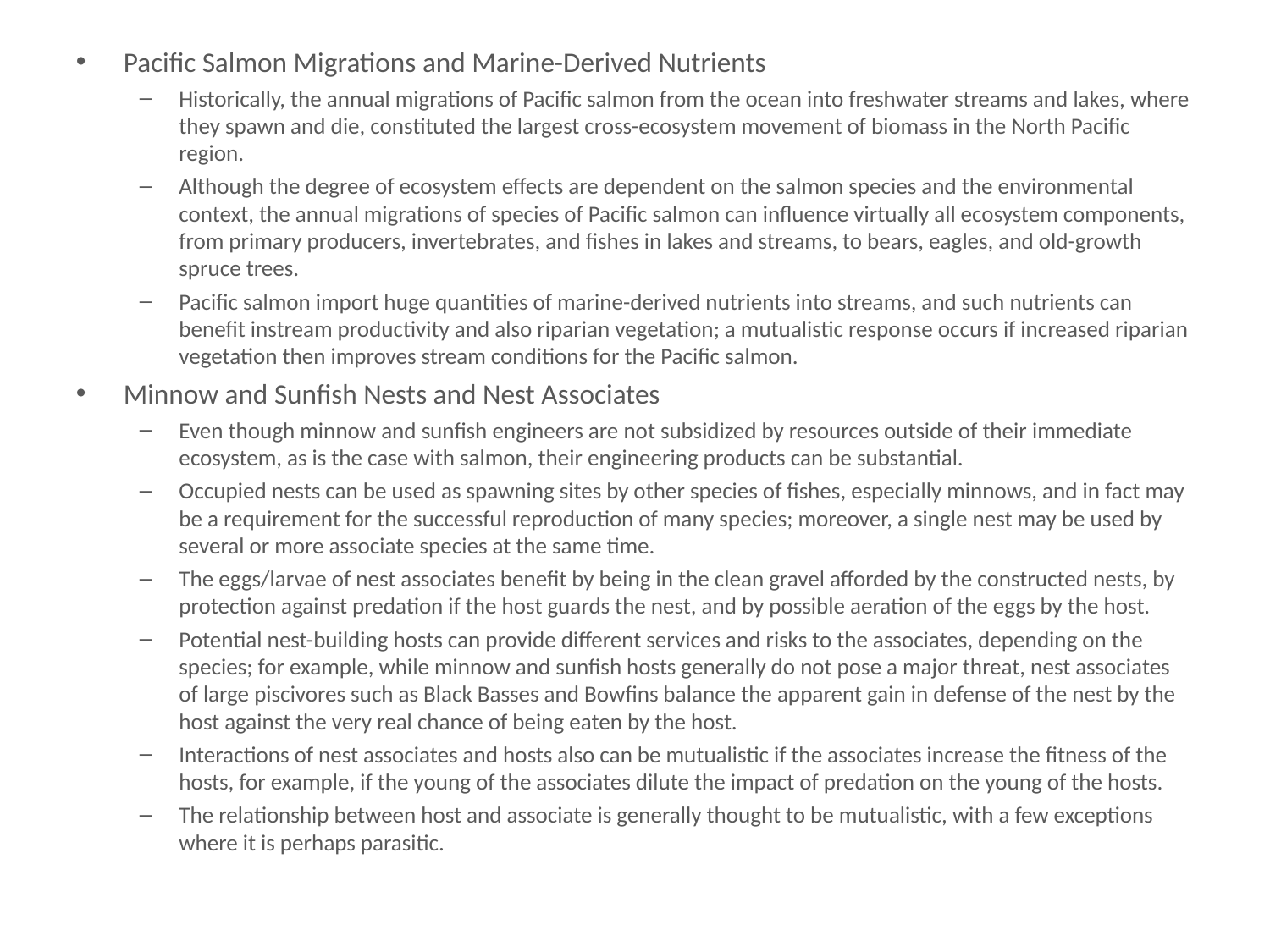

# Pacific Salmon Migrations and Marine-Derived Nutrients
Pacific Salmon Migrations and Marine-Derived Nutrients
Historically, the annual migrations of Pacific salmon from the ocean into freshwater streams and lakes, where they spawn and die, constituted the largest cross-ecosystem movement of biomass in the North Pacific region.
Although the degree of ecosystem effects are dependent on the salmon species and the environmental context, the annual migrations of species of Pacific salmon can influence virtually all ecosystem components, from primary producers, invertebrates, and fishes in lakes and streams, to bears, eagles, and old-growth spruce trees.
Pacific salmon import huge quantities of marine-derived nutrients into streams, and such nutrients can benefit instream productivity and also riparian vegetation; a mutualistic response occurs if increased riparian vegetation then improves stream conditions for the Pacific salmon.
Minnow and Sunfish Nests and Nest Associates
Even though minnow and sunfish engineers are not subsidized by resources outside of their immediate ecosystem, as is the case with salmon, their engineering products can be substantial.
Occupied nests can be used as spawning sites by other species of fishes, especially minnows, and in fact may be a requirement for the successful reproduction of many species; moreover, a single nest may be used by several or more associate species at the same time.
The eggs/larvae of nest associates benefit by being in the clean gravel afforded by the constructed nests, by protection against predation if the host guards the nest, and by possible aeration of the eggs by the host.
Potential nest-building hosts can provide different services and risks to the associates, depending on the species; for example, while minnow and sunfish hosts generally do not pose a major threat, nest associates of large piscivores such as Black Basses and Bowfins balance the apparent gain in defense of the nest by the host against the very real chance of being eaten by the host.
Interactions of nest associates and hosts also can be mutualistic if the associates increase the fitness of the hosts, for example, if the young of the associates dilute the impact of predation on the young of the hosts.
The relationship between host and associate is generally thought to be mutualistic, with a few exceptions where it is perhaps parasitic.